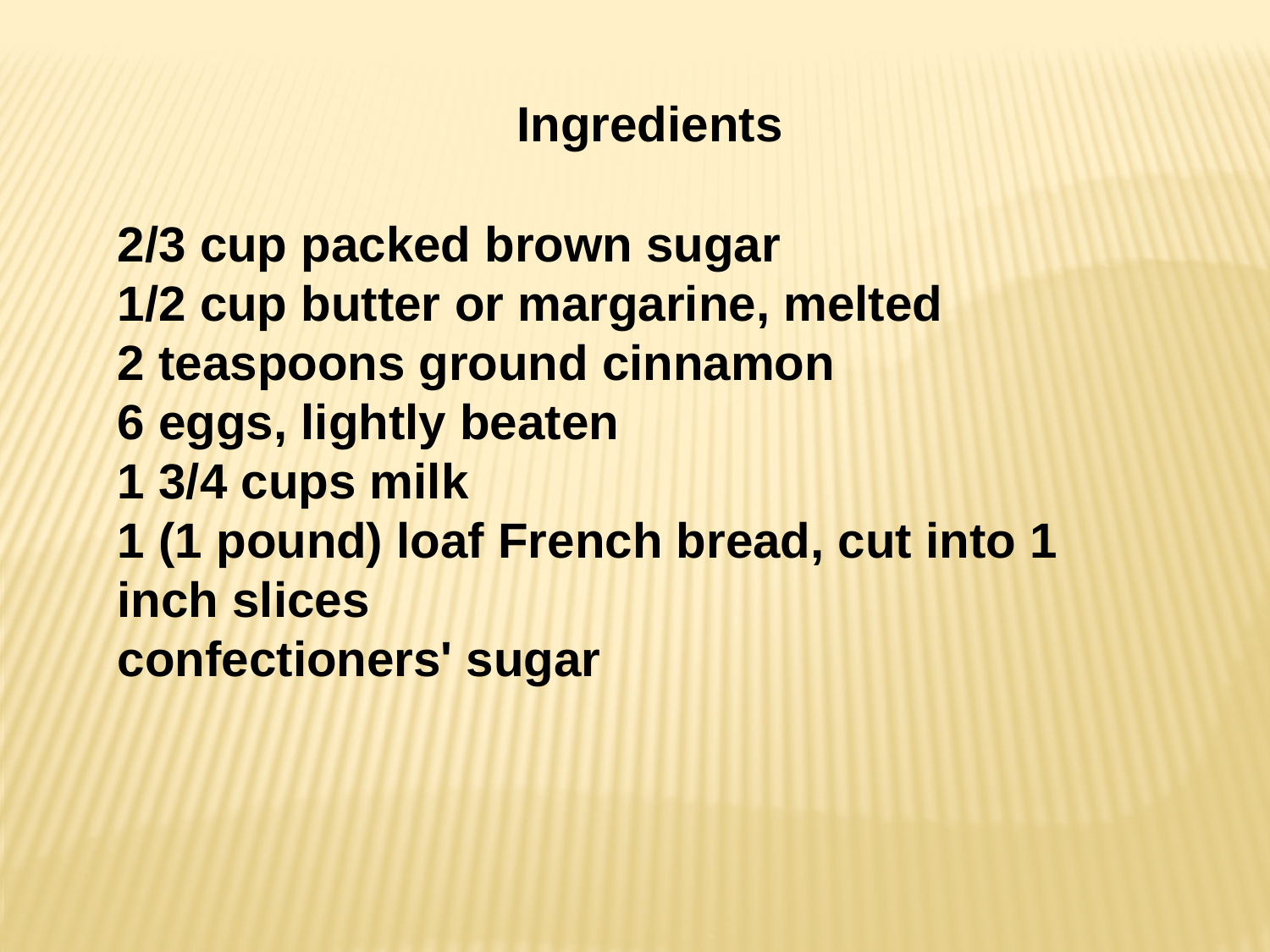

Ingredients
2/3 cup packed brown sugar
1/2 cup butter or margarine, melted
2 teaspoons ground cinnamon
6 eggs, lightly beaten
1 3/4 cups milk
1 (1 pound) loaf French bread, cut into 1 inch slices
confectioners' sugar